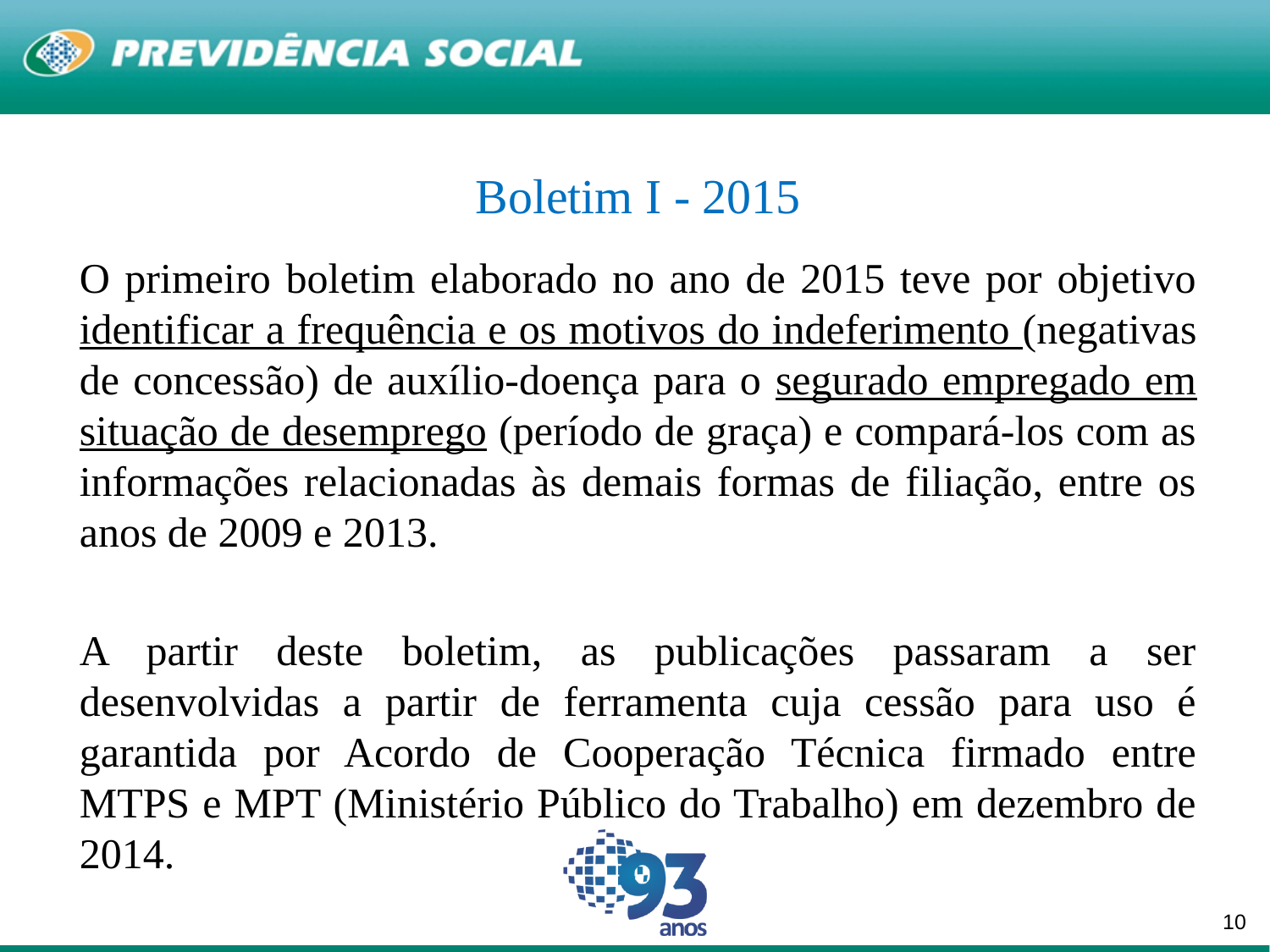

# Boletim I - 2015
O primeiro boletim elaborado no ano de 2015 teve por objetivo identificar a frequência e os motivos do indeferimento (negativas de concessão) de auxílio-doença para o segurado empregado em situação de desemprego (período de graça) e compará-los com as informações relacionadas às demais formas de filiação, entre os anos de 2009 e 2013.

A partir deste boletim, as publicações passaram a ser desenvolvidas a partir de ferramenta cuja cessão para uso é garantida por Acordo de Cooperação Técnica firmado entre MTPS e MPT (Ministério Público do Trabalho) em dezembro de 2014.